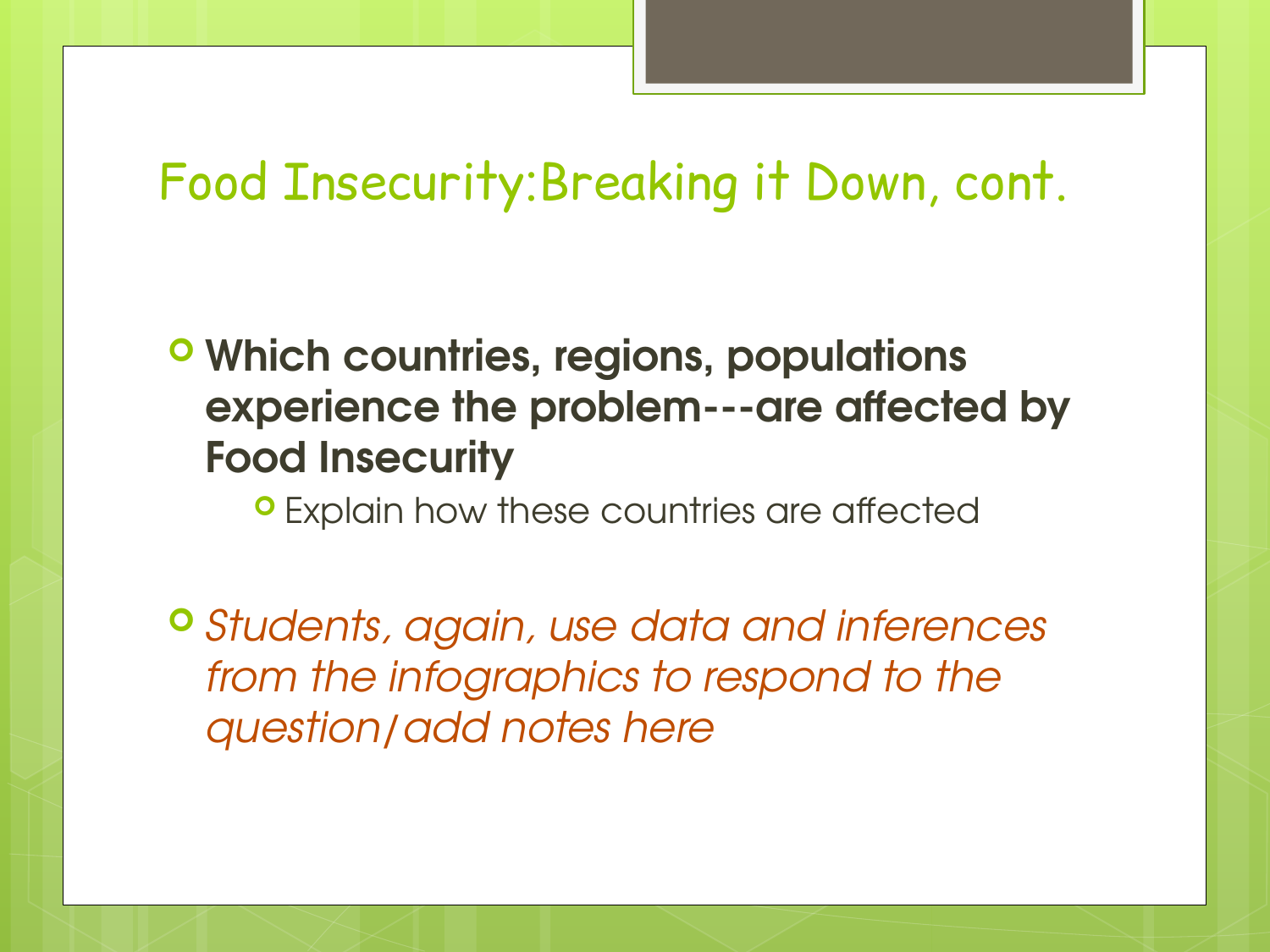

# Food Insecurity:Breaking it Down, cont.
Which countries, regions, populations experience the problem---are affected by Food Insecurity
Explain how these countries are affected

Students, again, use data and inferences from the infographics to respond to the question/add notes here